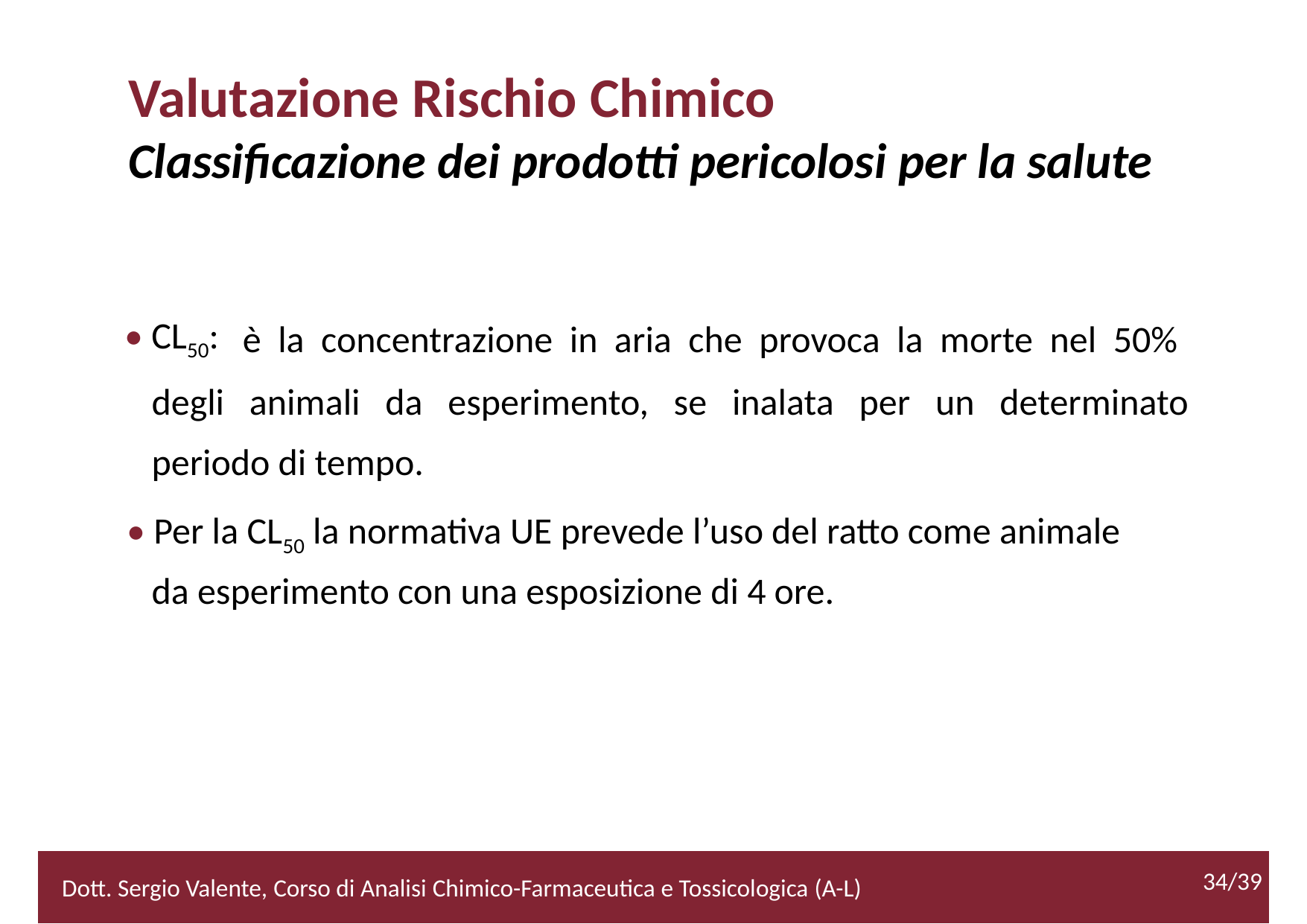

Valutazione Rischio Chimico
Classificazione dei prodotti pericolosi per la salute
• CL50:
è  la  concentrazione  in  aria  che  provoca  la  morte  nel  50%
	degli   animali   da   esperimento,   se   inalata   per   un   determinato

	periodo di tempo.

• Per la CL50 la normativa UE prevede l’uso del ratto come animale

	da esperimento con una esposizione di 4 ore.

34/39
2/52
Dott. Sergio Valente, Corso di Analisi Chimico-Farmaceutica e Tossicologica (A-L)